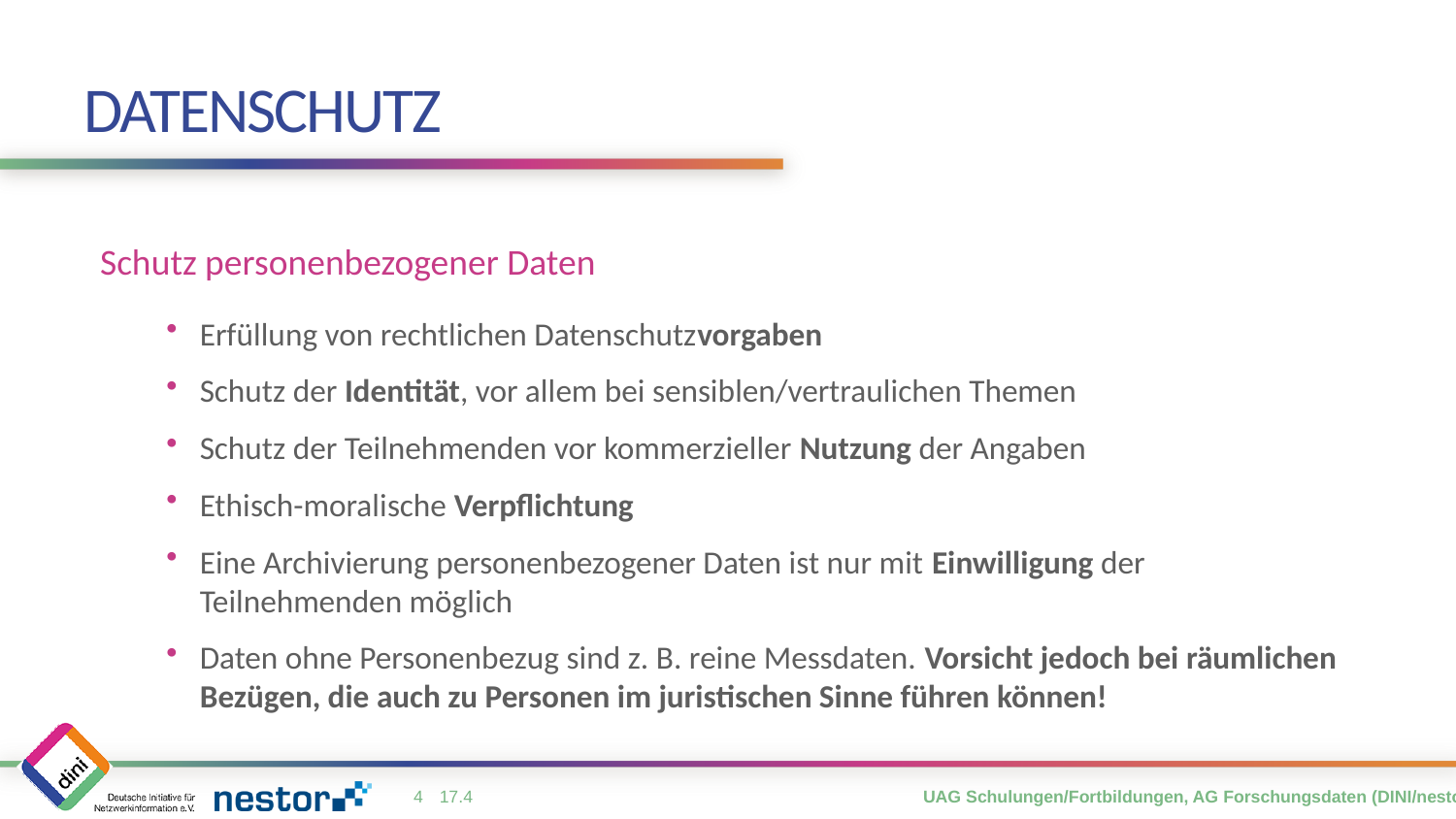

# Datenschutz
Schutz personenbezogener Daten
Erfüllung von rechtlichen Datenschutzvorgaben
Schutz der Identität, vor allem bei sensiblen/vertraulichen Themen
Schutz der Teilnehmenden vor kommerzieller Nutzung der Angaben
Ethisch-moralische Verpflichtung
Eine Archivierung personenbezogener Daten ist nur mit Einwilligung der
Teilnehmenden möglich
Daten ohne Personenbezug sind z. B. reine Messdaten. Vorsicht jedoch bei räumlichen Bezügen, die auch zu Personen im juristischen Sinne führen können!
4
17.4